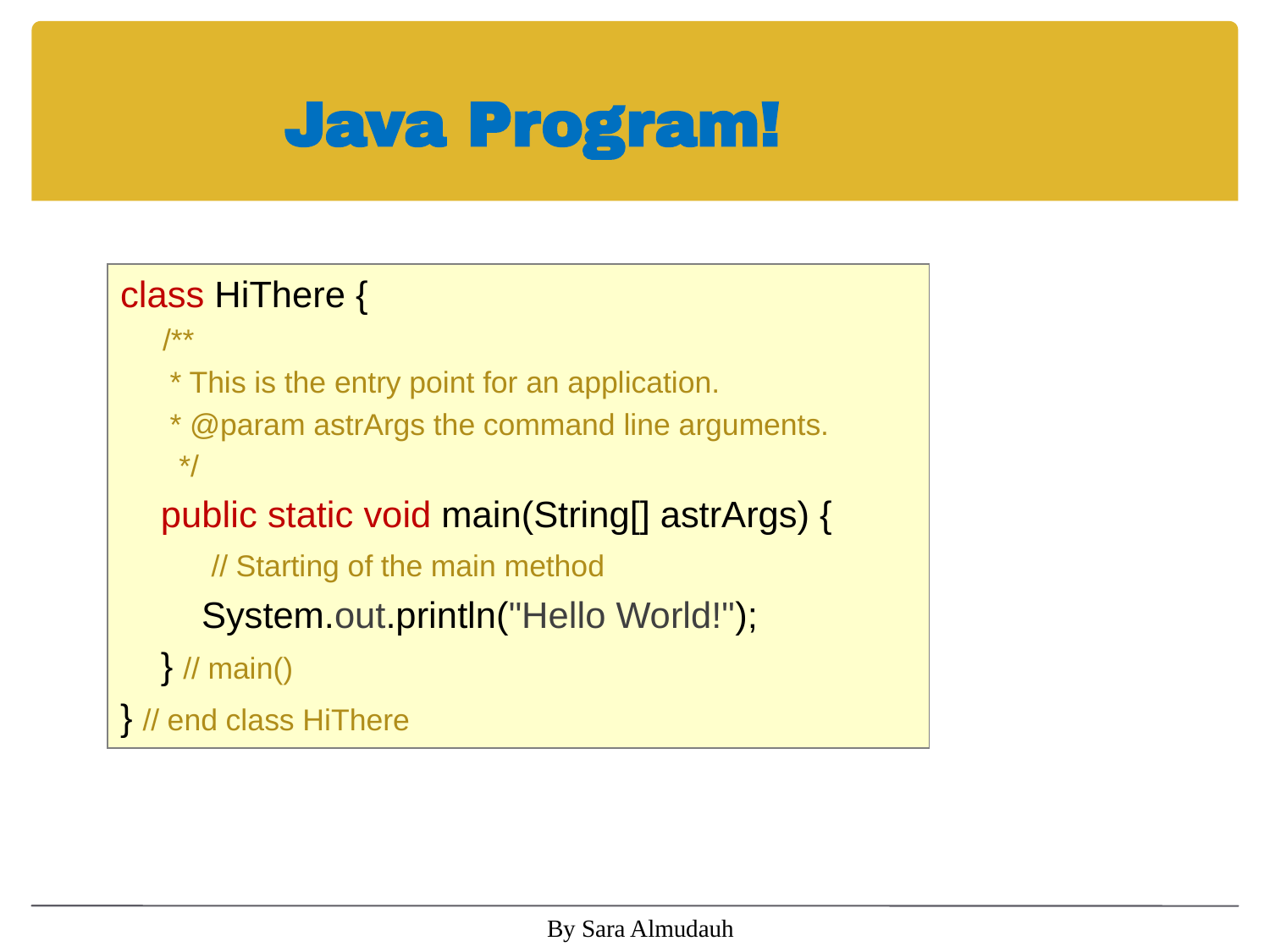

# Java Program!
class HiThere {
	/**
      * This is the entry point for an application.
      * @param astrArgs the command line arguments.
	  */
    public static void main(String[] astrArgs) {
	     // Starting of the main method
        System.out.println("Hello World!");
    } // main()
} // end class HiThere
By Sara Almudauh